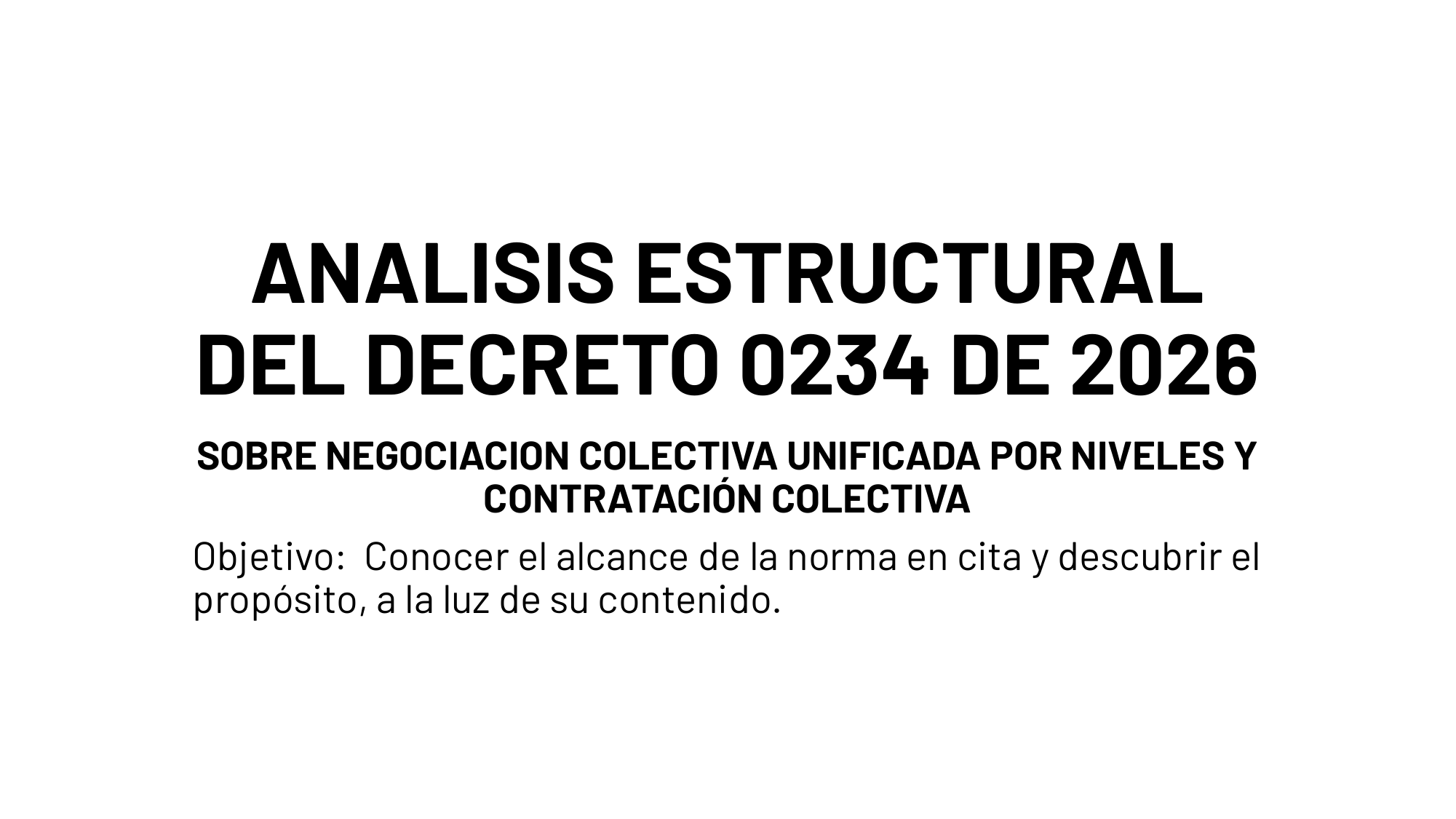

# ANALISIS ESTRUCTURAL DEL DECRETO 0234 DE 2026
SOBRE NEGOCIACION COLECTIVA UNIFICADA POR NIVELES Y CONTRATACIÓN COLECTIVA
Objetivo:  Conocer el alcance de la norma en cita y descubrir el propósito, a la luz de su contenido.